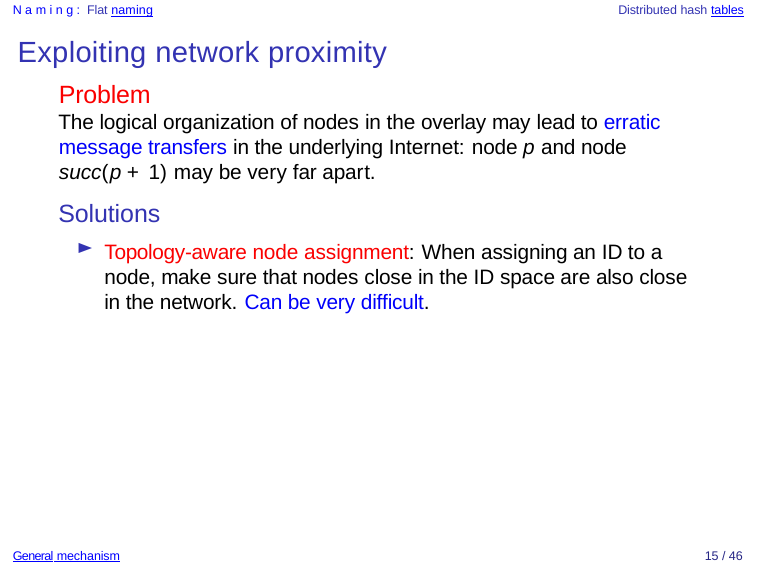

Naming: Flat naming	Distributed hash tables
# Exploiting network proximity
Problem
The logical organization of nodes in the overlay may lead to erratic  message transfers in the underlying Internet: node p and node  succ(p + 1) may be very far apart.
Solutions
Topology-aware node assignment: When assigning an ID to a  node, make sure that nodes close in the ID space are also close  in the network. Can be very difficult.
General mechanism
15 / 46